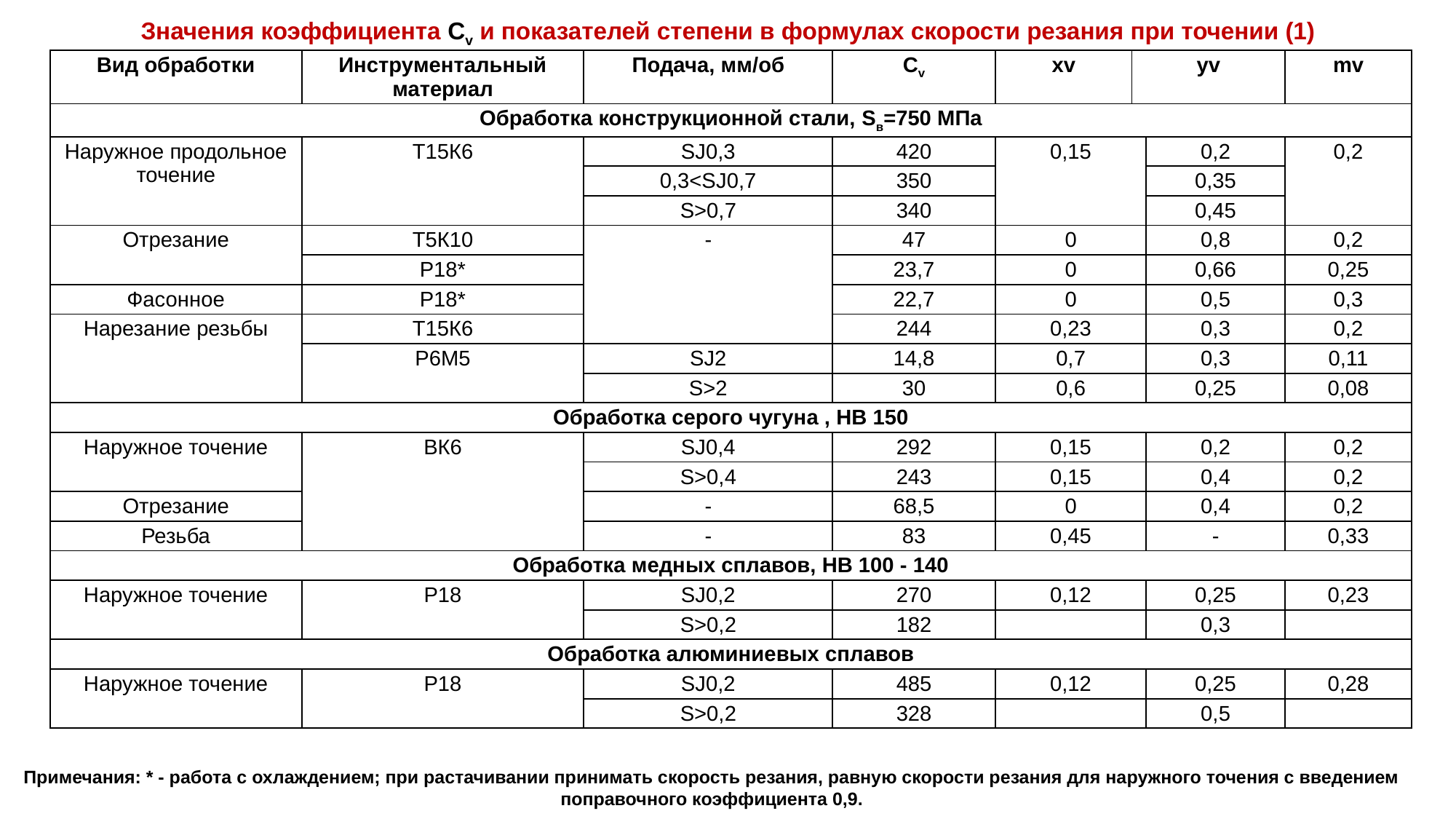

Значения коэффициента Cv и показателей степени в формулах скорости резания при точении (1)
| Вид обработки | Инструментальный материал | Подача, мм/об | Cv | xv | yv |  | mv |
| --- | --- | --- | --- | --- | --- | --- | --- |
| Обработка конструкционной стали, Sв=750 МПа |  |  |  |  |  |  |  |
| Наружное продольное точение | Т15К6 | SЈ0,3 | 420 | 0,15 |  | 0,2 | 0,2 |
|  |  | 0,3<SЈ0,7 | 350 |  |  | 0,35 |  |
|  |  | S>0,7 | 340 |  |  | 0,45 |  |
| Отрезание | Т5К10 | - | 47 | 0 |  | 0,8 | 0,2 |
|  | Р18\* |  | 23,7 | 0 |  | 0,66 | 0,25 |
| Фасонное | Р18\* |  | 22,7 | 0 |  | 0,5 | 0,3 |
| Нарезание резьбы | Т15К6 |  | 244 | 0,23 |  | 0,3 | 0,2 |
|  | Р6М5 | SЈ2 | 14,8 | 0,7 |  | 0,3 | 0,11 |
|  |  | S>2 | 30 | 0,6 |  | 0,25 | 0,08 |
| Обработка серого чугуна , НВ 150 |  |  |  |  |  |  |  |
| Наружное точение | ВК6 | SЈ0,4 | 292 | 0,15 |  | 0,2 | 0,2 |
|  |  | S>0,4 | 243 | 0,15 |  | 0,4 | 0,2 |
| Отрезание |  | - | 68,5 | 0 |  | 0,4 | 0,2 |
| Резьба |  | - | 83 | 0,45 |  | - | 0,33 |
| Обработка медных сплавов, НВ 100 - 140 |  |  |  |  |  |  |  |
| Наружное точение | Р18 | SЈ0,2 | 270 | 0,12 |  | 0,25 | 0,23 |
|  |  | S>0,2 | 182 |  |  | 0,3 |  |
| Обработка алюминиевых сплавов |  |  |  |  |  |  |  |
| Наружное точение | Р18 | SЈ0,2 | 485 | 0,12 |  | 0,25 | 0,28 |
|  |  | S>0,2 | 328 |  |  | 0,5 |  |
Примечания: * - работа с охлаждением; при растачивании принимать скорость резания, равную скорости резания для наружного точения с введением поправочного коэффициента 0,9.